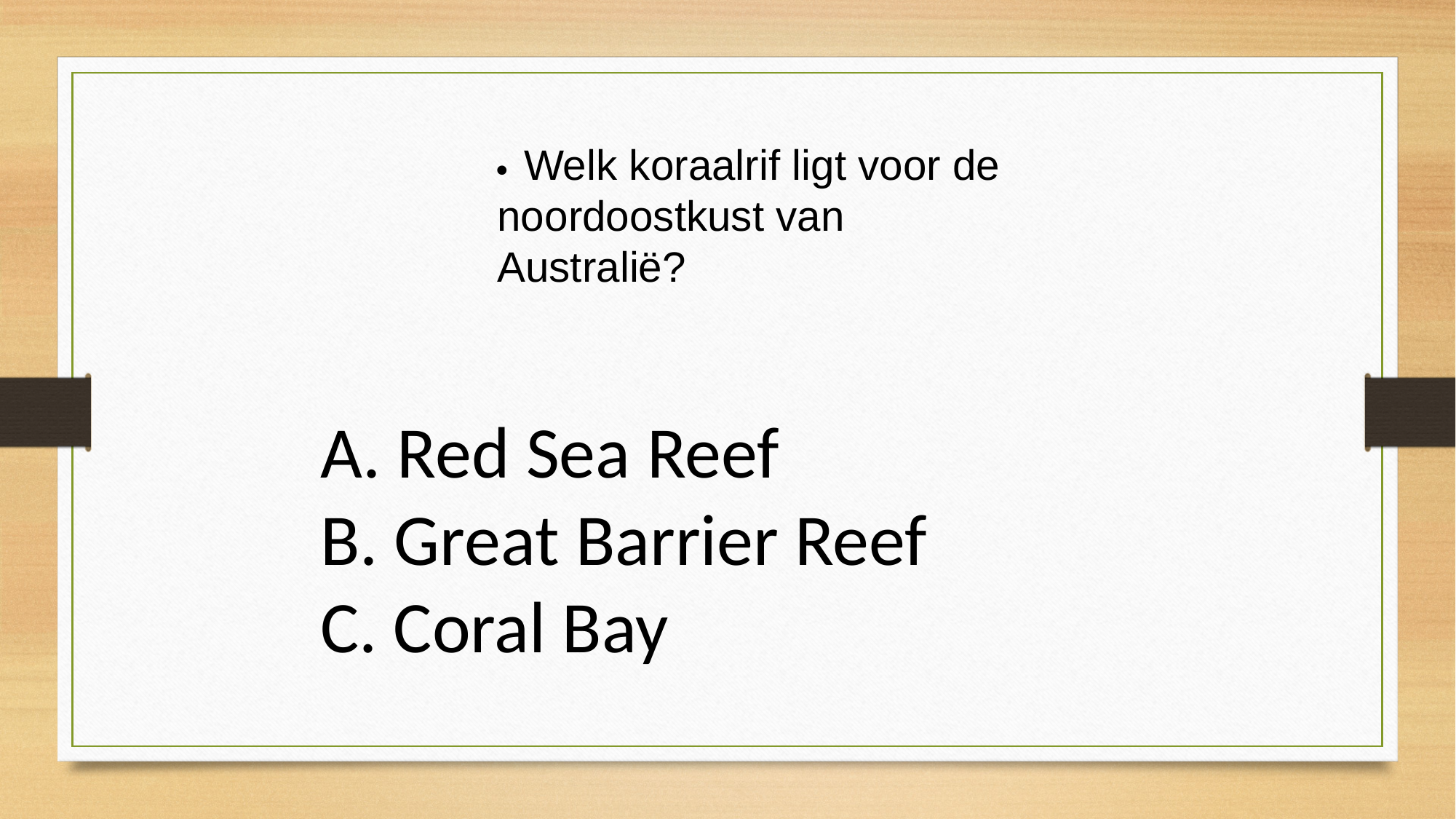

•  Welk koraalrif ligt voor de noordoostkust van Australië?
A. Red Sea Reef
B. Great Barrier Reef
C. Coral Bay